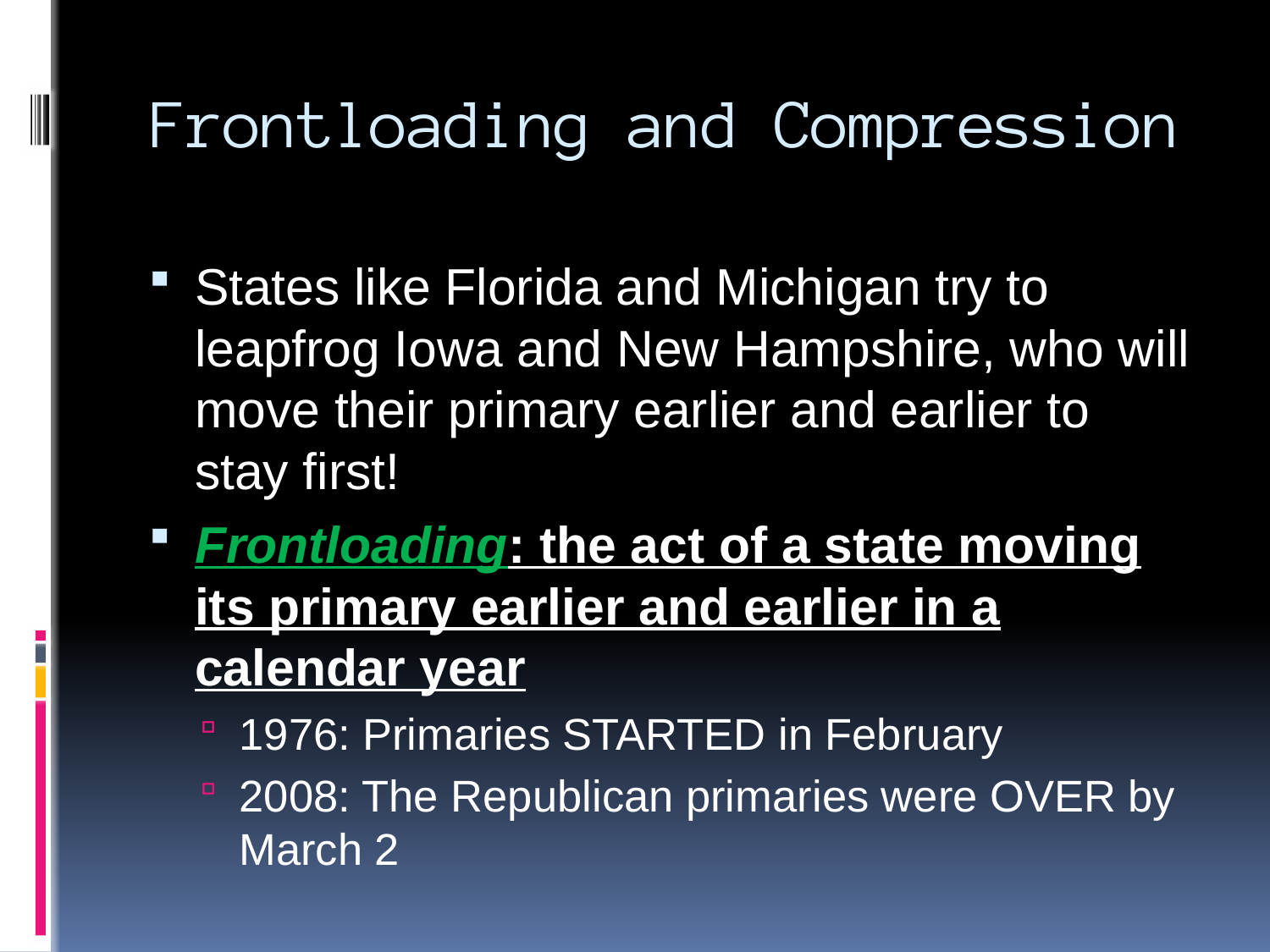

# Frontloading and Compression
States like Florida and Michigan try to leapfrog Iowa and New Hampshire, who will move their primary earlier and earlier to stay first!
Frontloading: the act of a state moving its primary earlier and earlier in a calendar year
1976: Primaries STARTED in February
2008: The Republican primaries were OVER by March 2